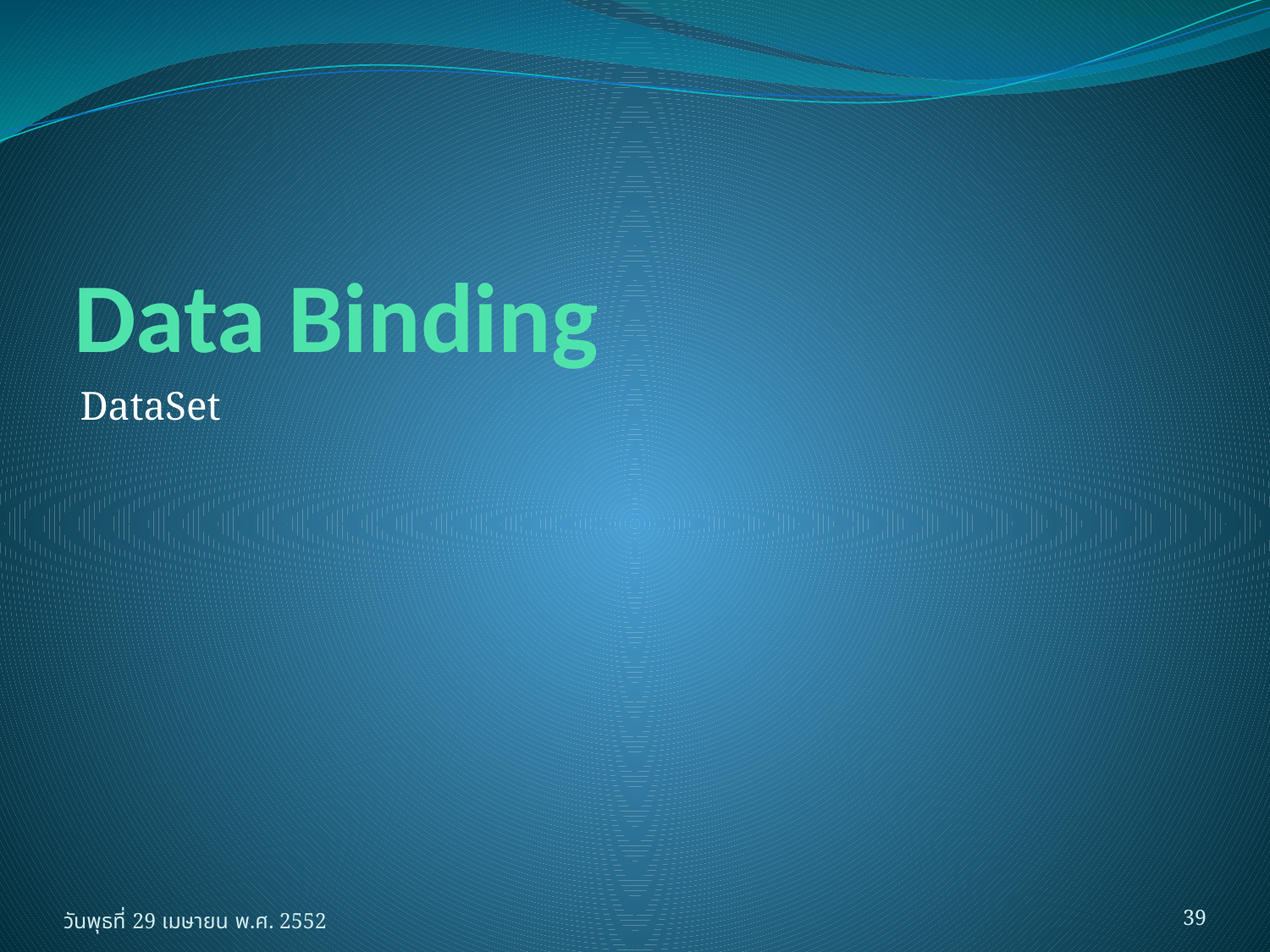

# Data Binding
DataSet
วันพุธที่ 29 เมษายน พ.ศ. 2552
39